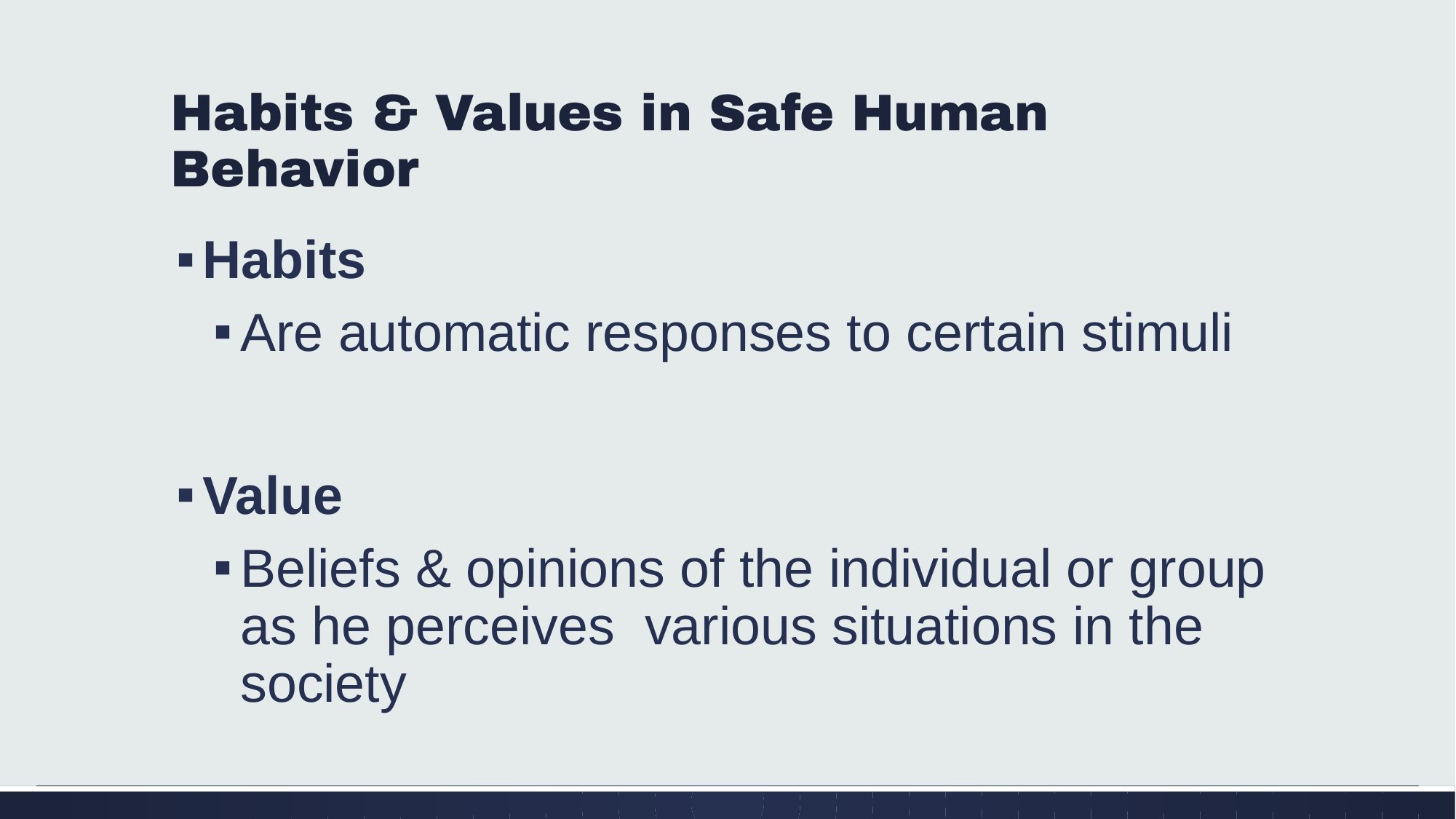

# Habits & Values in Safe Human Behavior
Habits
Are automatic responses to certain stimuli

Value
Beliefs & opinions of the individual or group as he perceives  various situations in the society